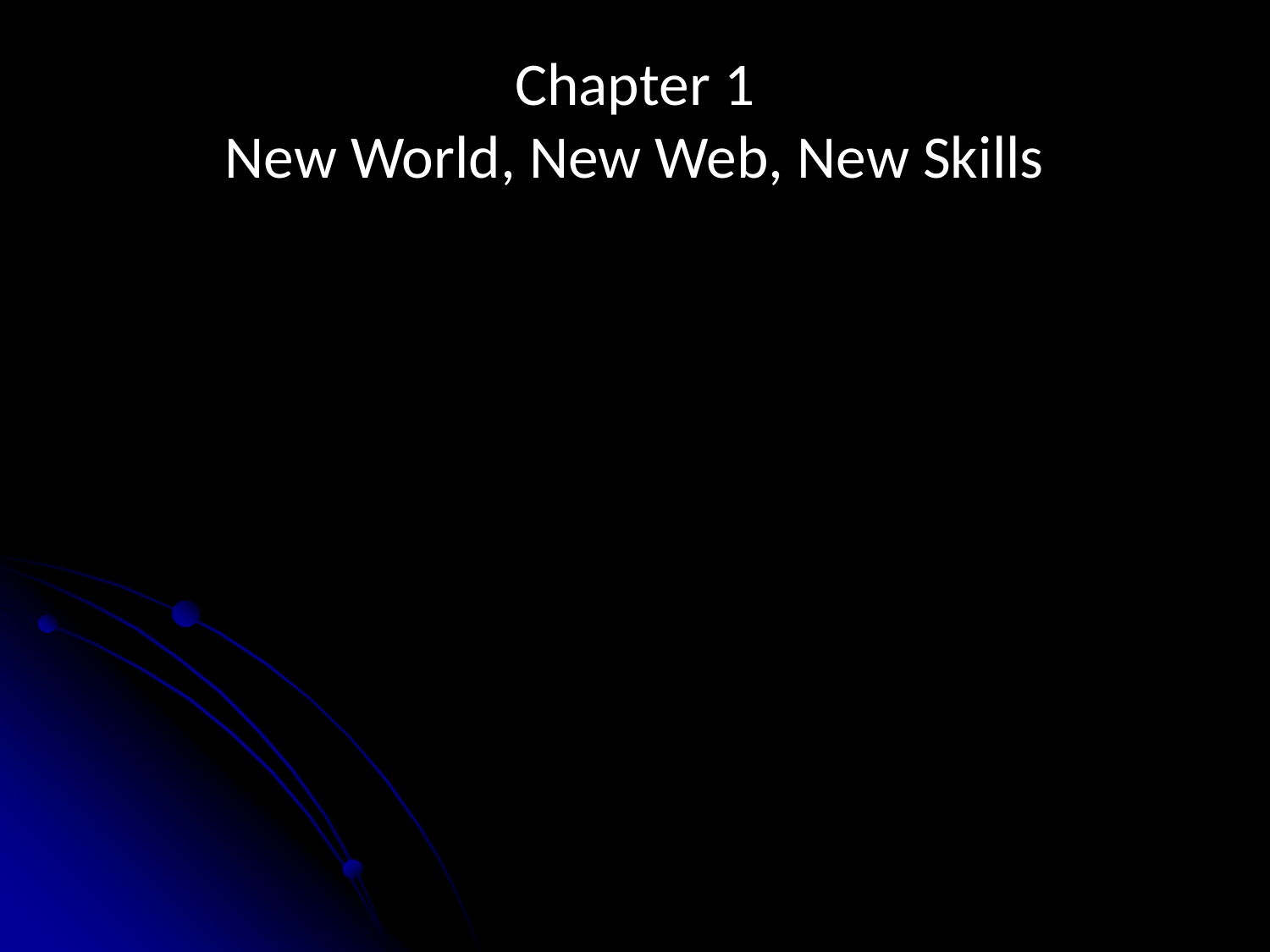

# Chapter 1 New World, New Web, New Skills